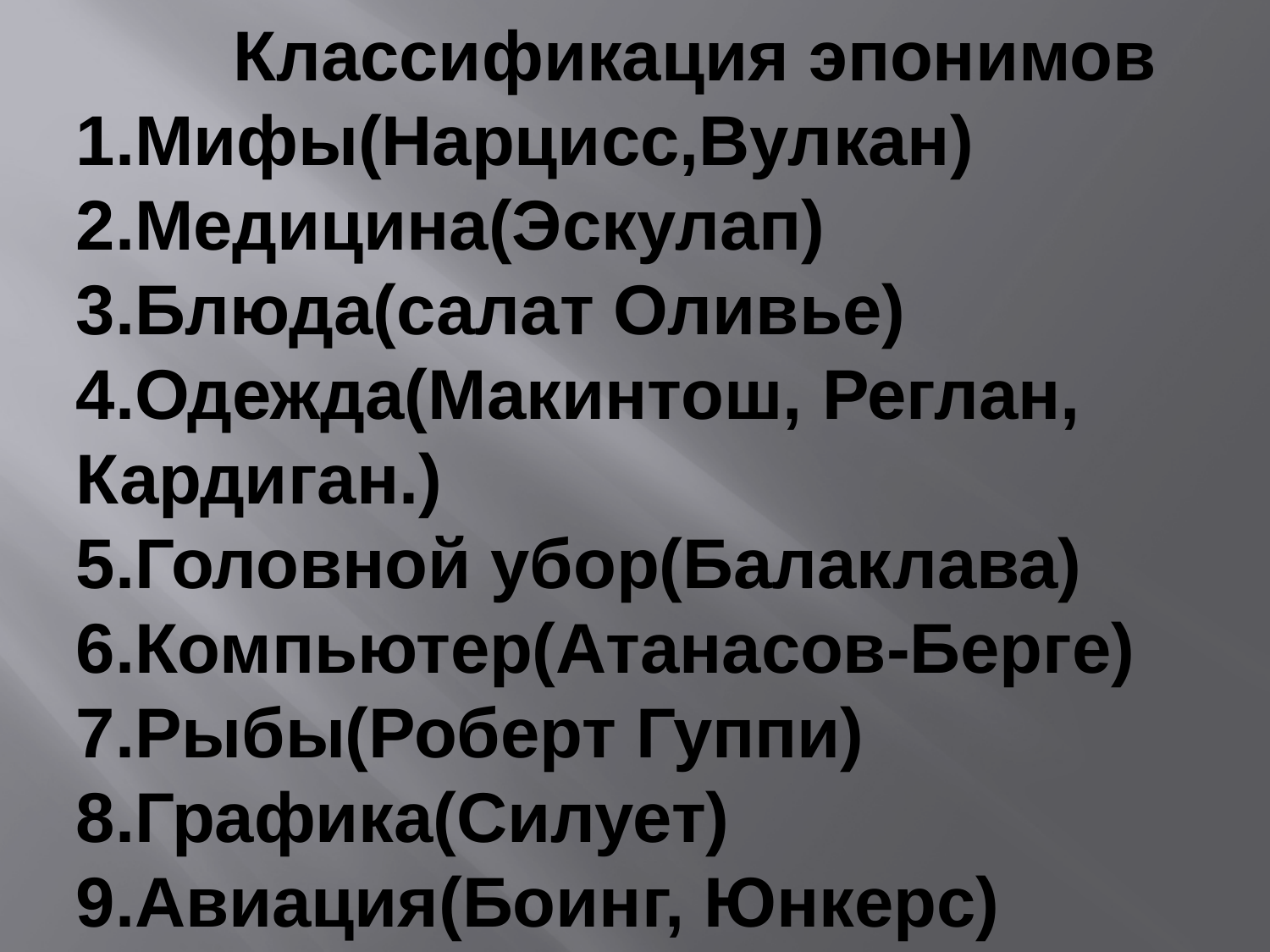

# Классификация эпонимов 1.Мифы(Нарцисс,Вулкан) 2.Медицина(Эскулап) 3.Блюда(салат Оливье) 4.Одежда(Макинтош, Реглан, Кардиган.) 5.Головной убор(Балаклава) 6.Компьютер(Атанасов-Берге) 7.Рыбы(Роберт Гуппи) 8.Графика(Силует) 9.Авиация(Боинг, Юнкерс)